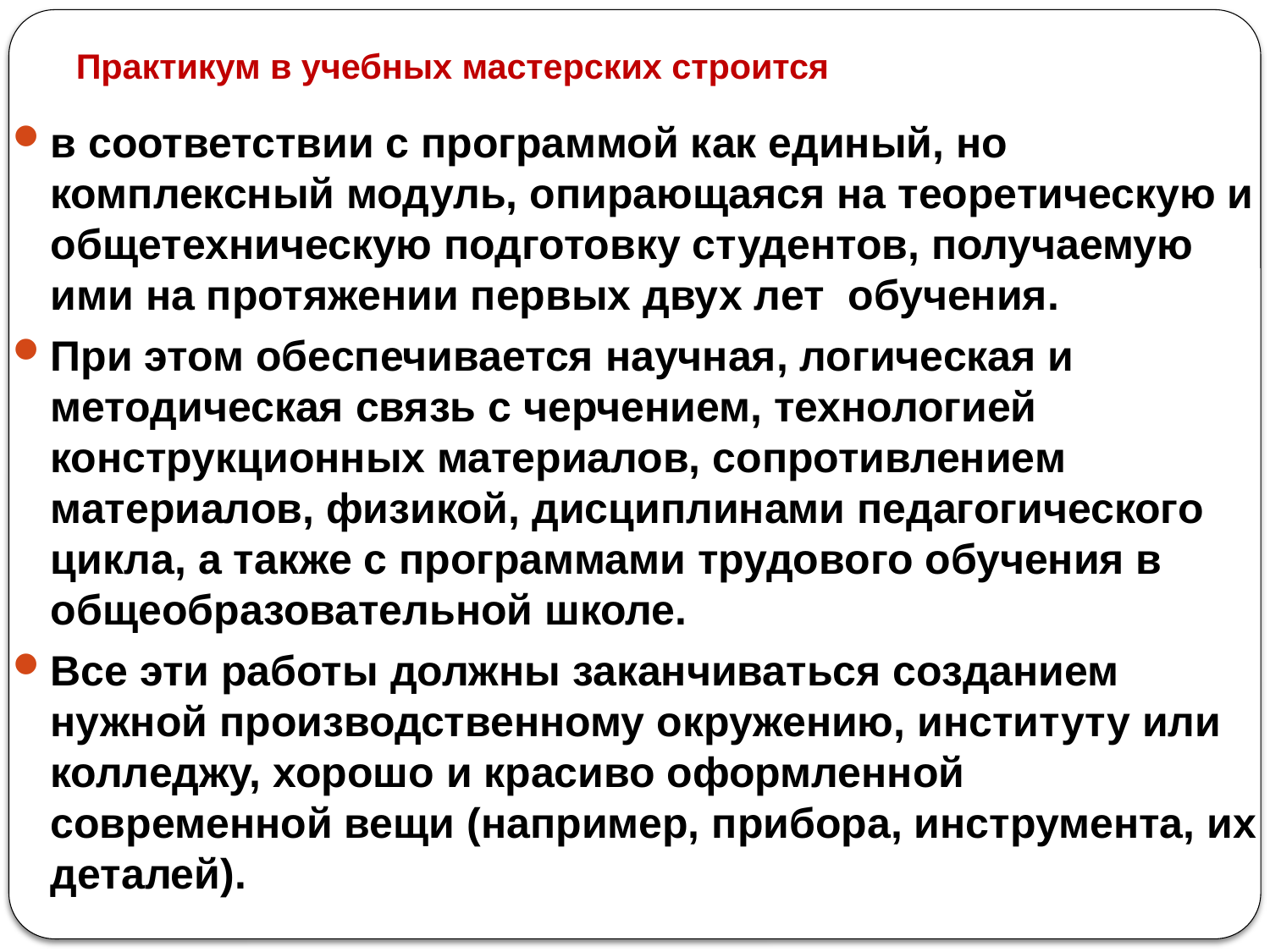

# Практикум в учебных мастерских строится
в соответствии с программой как единый, но комплексный модуль, опирающаяся на теоретическую и общетехническую подготовку студентов, получаемую ими на протяжении первых двух лет  обучения.
При этом обеспечивается научная, логическая и методическая связь с черчением, технологией конструкционных материалов, сопротивлением материалов, физикой, дисциплинами педагогического цикла, а также с программами трудового обучения в общеобразовательной школе.
Все эти работы должны заканчиваться созданием нужной производственному окружению, институту или колледжу, хорошо и красиво оформленной современной вещи (например, прибора, инструмента, их деталей).